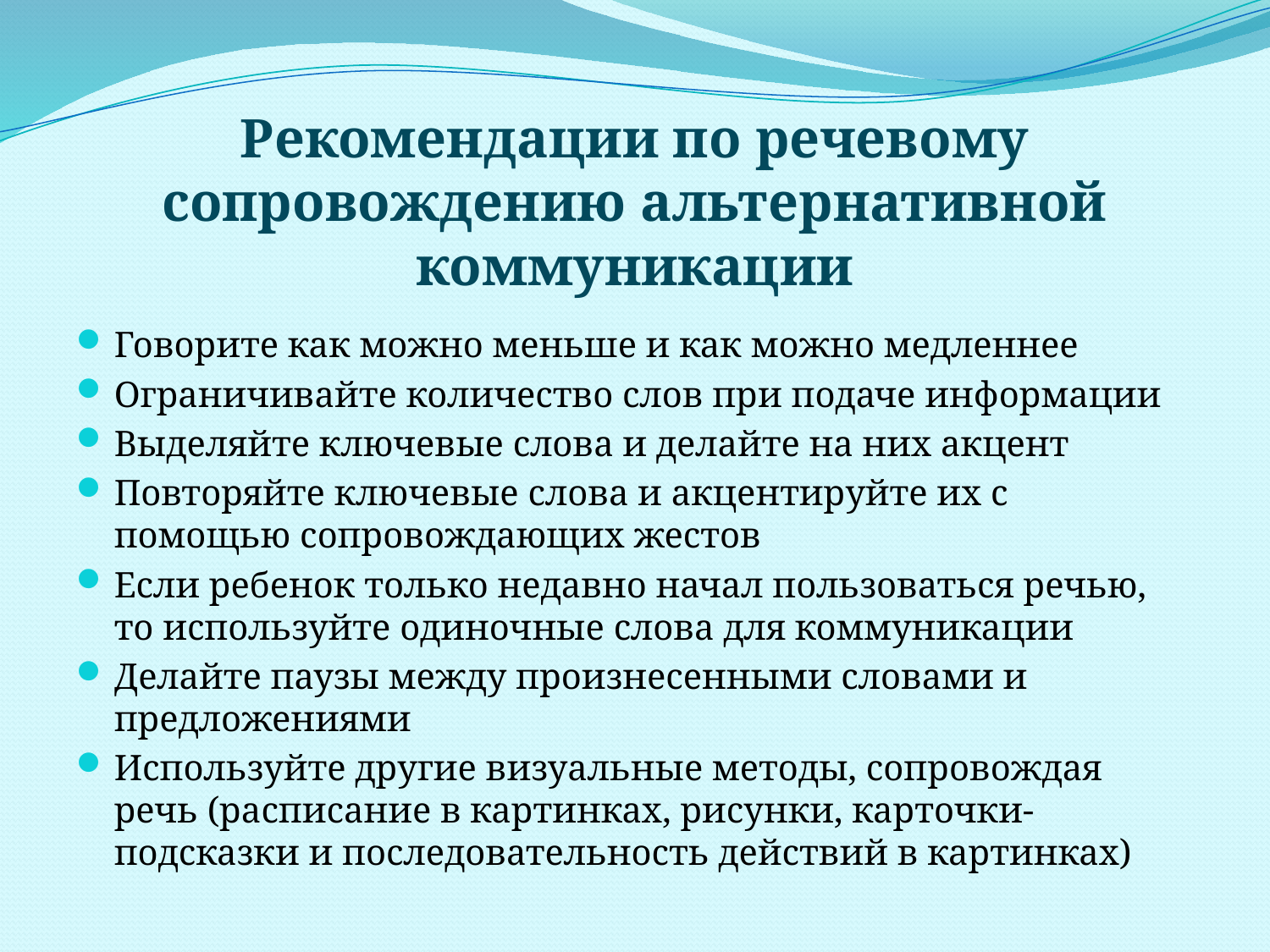

# Рекомендации по речевому сопровождению альтернативной коммуникации
Говорите как можно меньше и как можно медленнее
Ограничивайте количество слов при подаче информации
Выделяйте ключевые слова и делайте на них акцент
Повторяйте ключевые слова и акцентируйте их с помощью сопровождающих жестов
Если ребенок только недавно начал пользоваться речью, то используйте одиночные слова для коммуникации
Делайте паузы между произнесенными словами и предложениями
Используйте другие визуальные методы, сопровождая речь (расписание в картинках, рисунки, карточки-подсказки и последовательность действий в картинках)